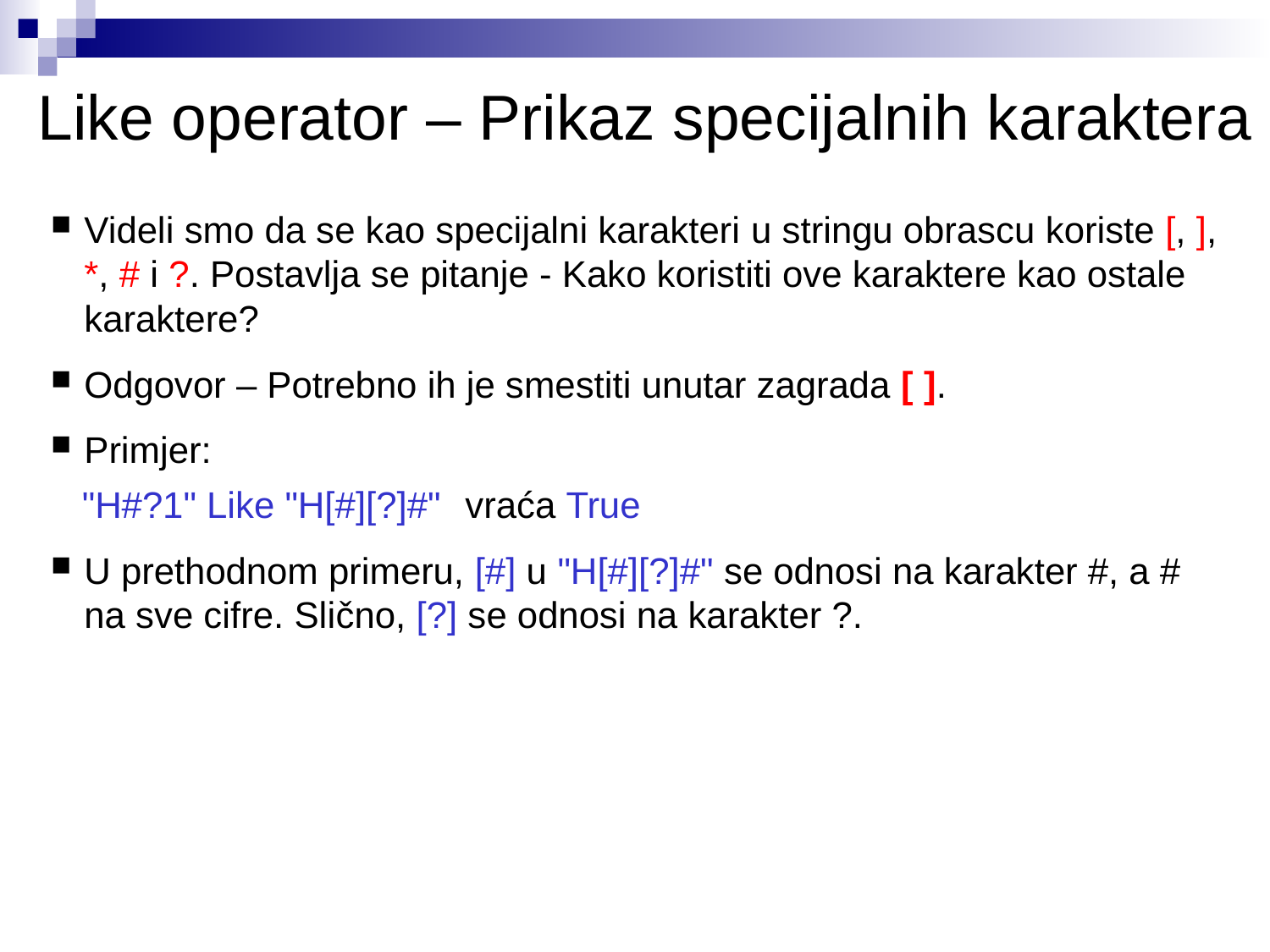

# Like operator – Prikaz specijalnih karaktera
Videli smo da se kao specijalni karakteri u stringu obrascu koriste [, ], *, # i ?. Postavlja se pitanje - Kako koristiti ove karaktere kao ostale karaktere?
Odgovor – Potrebno ih je smestiti unutar zagrada [ ].
Primjer:
   "H#?1" Like "H[#][?]#"	vraća True
U prethodnom primeru, [#] u "H[#][?]#" se odnosi na karakter #, a # na sve cifre. Slično, [?] se odnosi na karakter ?.